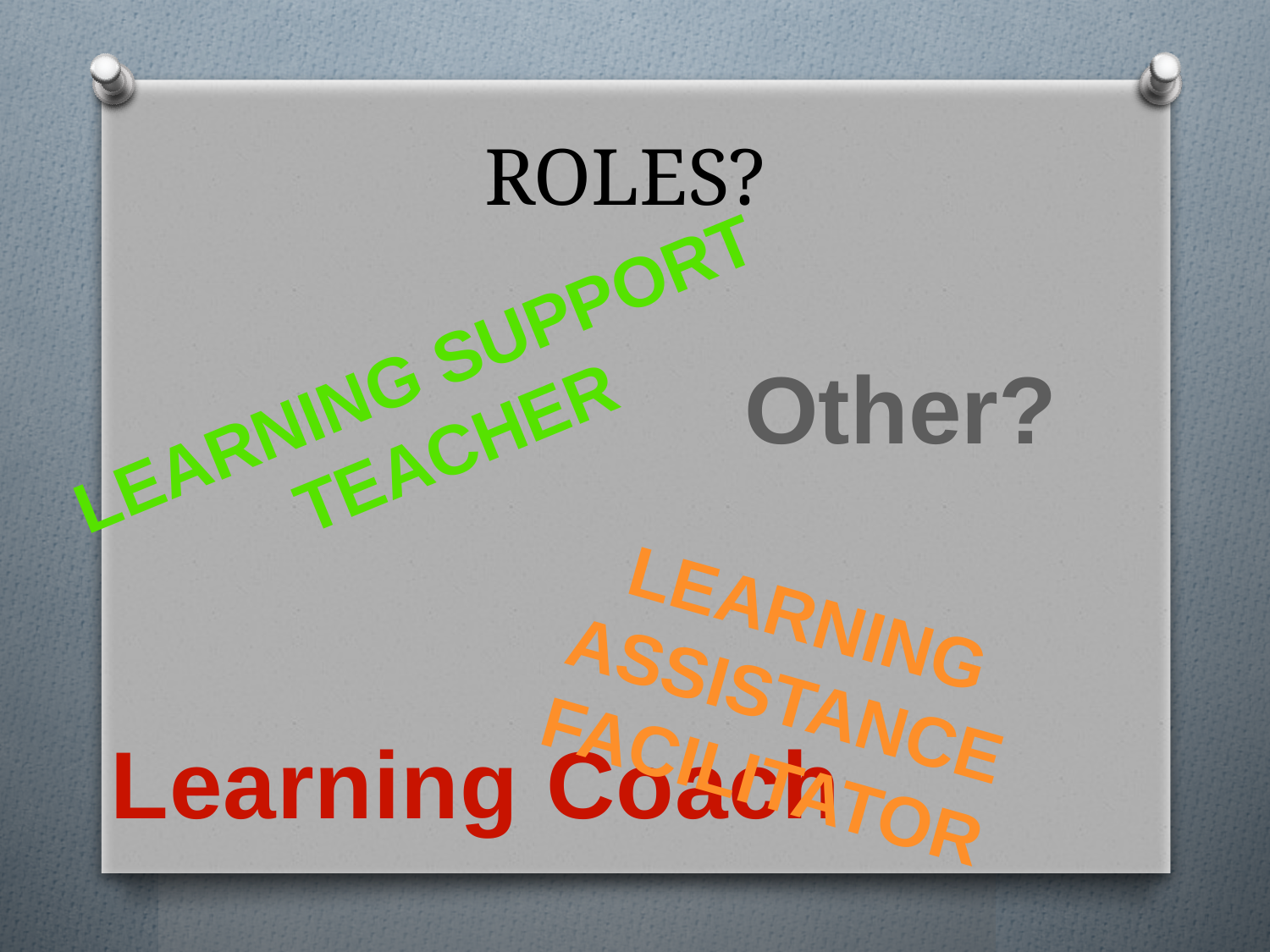

# ROLES?
Learning support
teacher
Other?
Learning assistance
facilitator
Learning Coach